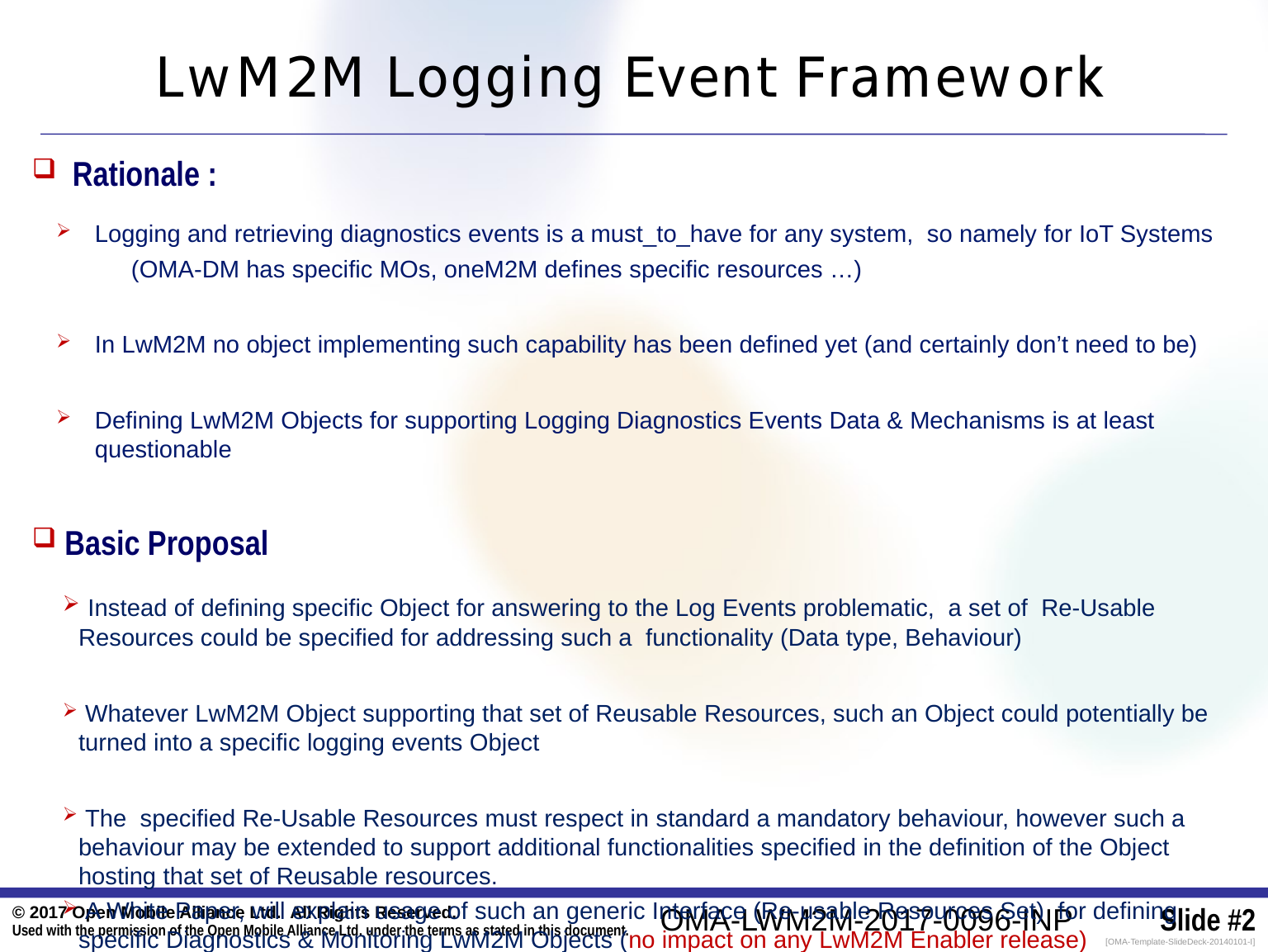

LwM2M Logging Event Framework
  Rationale :

Logging and retrieving diagnostics events is a must_to_have for any system,  so namely for IoT Systems
           (OMA-DM has specific MOs, oneM2M defines specific resources …)

In LwM2M no object implementing such capability has been defined yet (and certainly don’t need to be)

Defining LwM2M Objects for supporting Logging Diagnostics Events Data & Mechanisms is at least  questionable

 Basic Proposal

 Instead of defining specific Object for answering to the Log Events problematic,  a set of  Re-Usable Resources could be specified for addressing such a  functionality (Data type, Behaviour)

 Whatever LwM2M Object supporting that set of Reusable Resources, such an Object could potentially be turned into a specific logging events Object

 The  specified Re-Usable Resources must respect in standard a mandatory behaviour, however such a behaviour may be extended to support additional functionalities specified in the definition of the Object  hosting that set of Reusable resources.
 A White Paper, will explain usage of such an generic Interface (Re-usable Resources Set)  for defining specific Diagnostics & Monitoring LwM2M Objects (no impact on any LwM2M Enabler release)